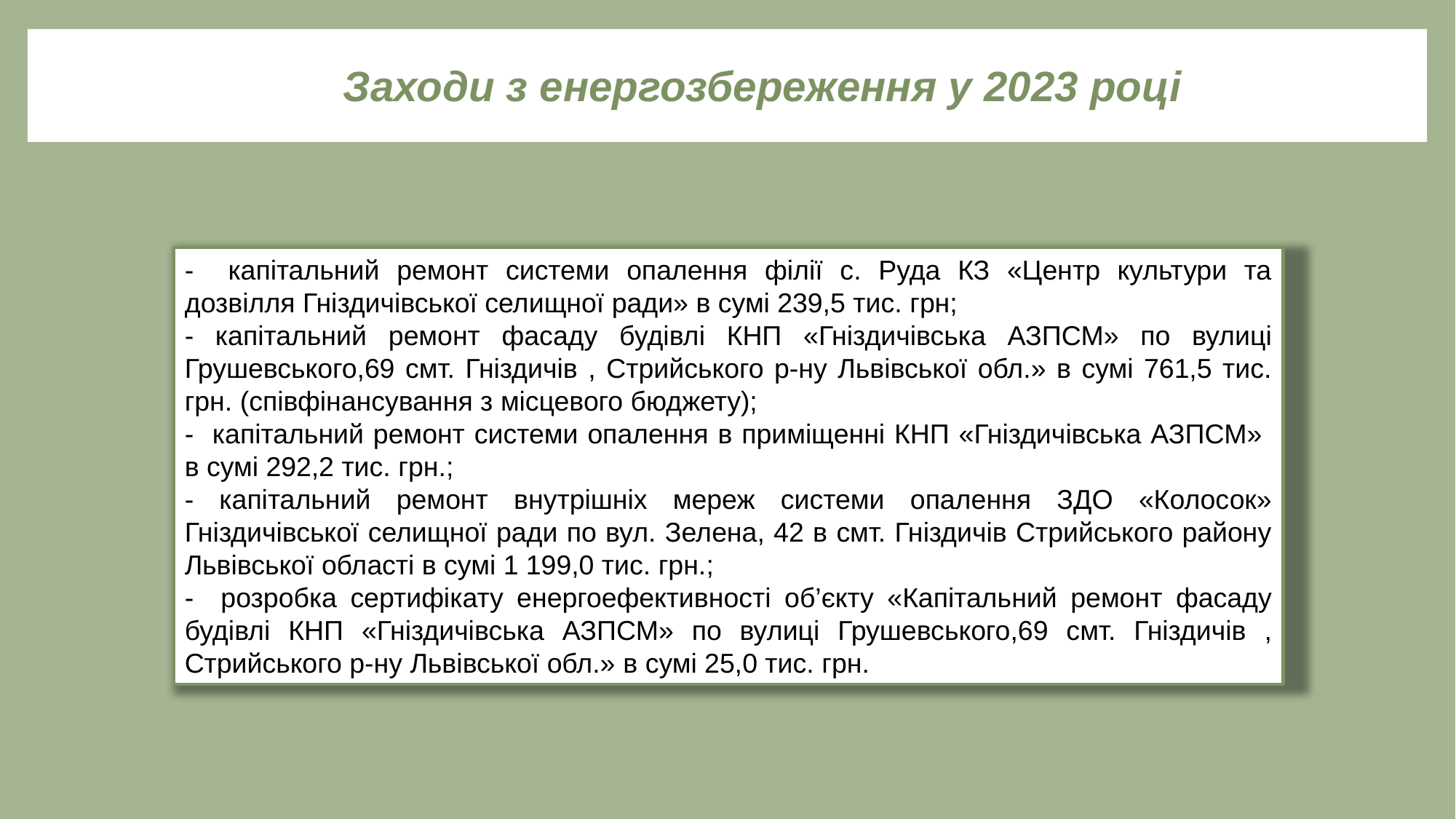

Заходи з енергозбереження у 2023 році

-  капітальний ремонт системи опалення філії с. Руда КЗ «Центр культури та дозвілля Гніздичівської селищної ради» в сумі 239,5 тис. грн;
- капітальний ремонт фасаду будівлі КНП «Гніздичівська АЗПСМ» по вулиці Грушевського,69 смт. Гніздичів , Стрийського р-ну Львівської обл.» в сумі 761,5 тис. грн. (співфінансування з місцевого бюджету);
-  капітальний ремонт системи опалення в приміщенні КНП «Гніздичівська АЗПСМ»  в сумі 292,2 тис. грн.;
- капітальний ремонт внутрішніх мереж системи опалення ЗДО «Колосок» Гніздичівської селищної ради по вул. Зелена, 42 в смт. Гніздичів Стрийського району Львівської області в сумі 1 199,0 тис. грн.;
-  розробка сертифікату енергоефективності об’єкту «Капітальний ремонт фасаду будівлі КНП «Гніздичівська АЗПСМ» по вулиці Грушевського,69 смт. Гніздичів , Стрийського р-ну Львівської обл.» в сумі 25,0 тис. грн.